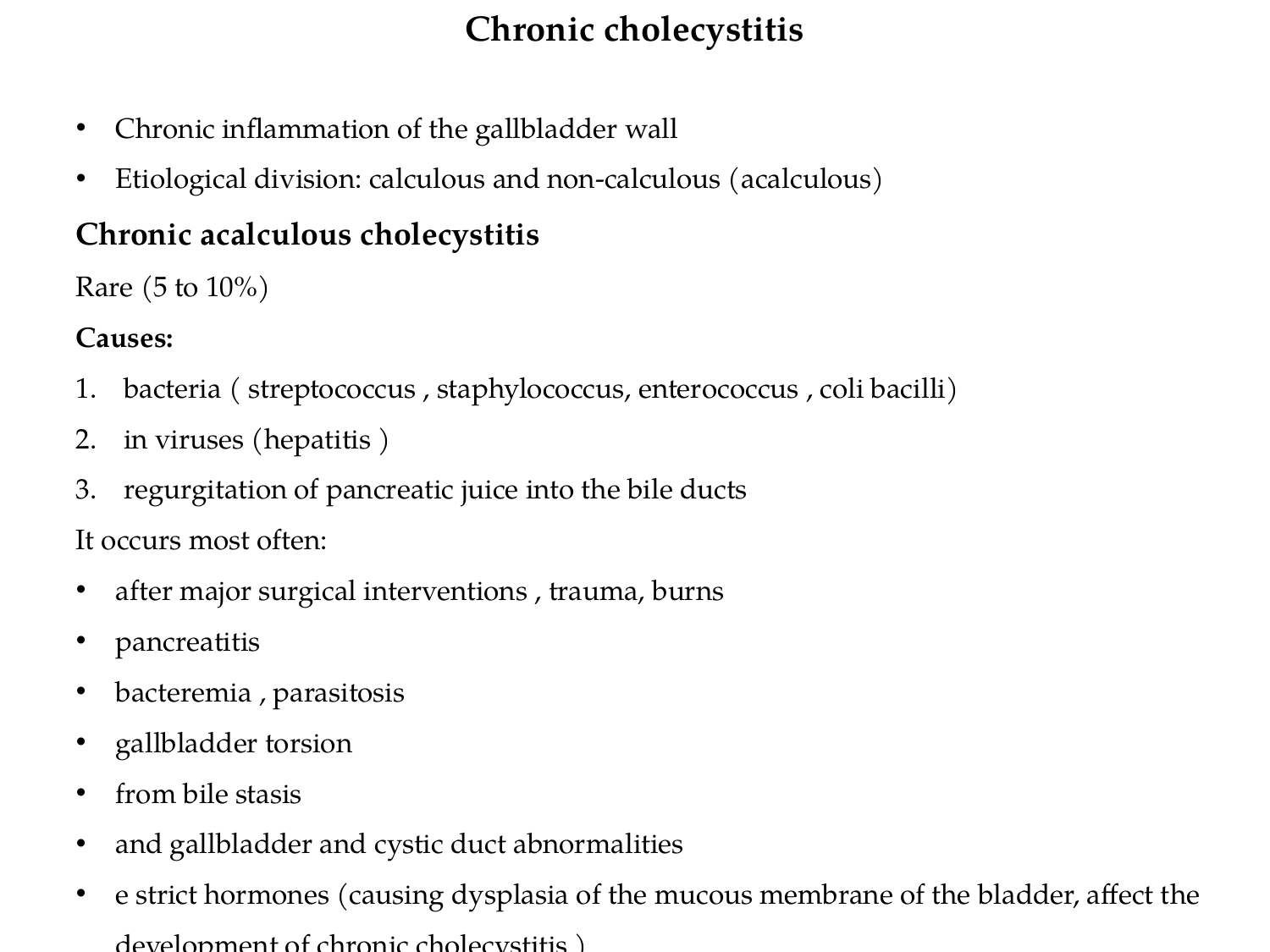

Chronic cholecystitis

Chronic inflammation of the gallbladder wall
Etiological division: calculous and non-calculous (acalculous)
Chronic acalculous cholecystitis
Rare (5 to 10%)
Causes:
bacteria ( streptococcus , staphylococcus, enterococcus , coli bacilli)
in viruses (hepatitis )
regurgitation of pancreatic juice into the bile ducts
It occurs most often:
after major surgical interventions , trauma, burns
pancreatitis
bacteremia , parasitosis
gallbladder torsion
from bile stasis
and gallbladder and cystic duct abnormalities
e strict hormones (causing dysplasia of the mucous membrane of the bladder, affect the development of chronic cholecystitis )